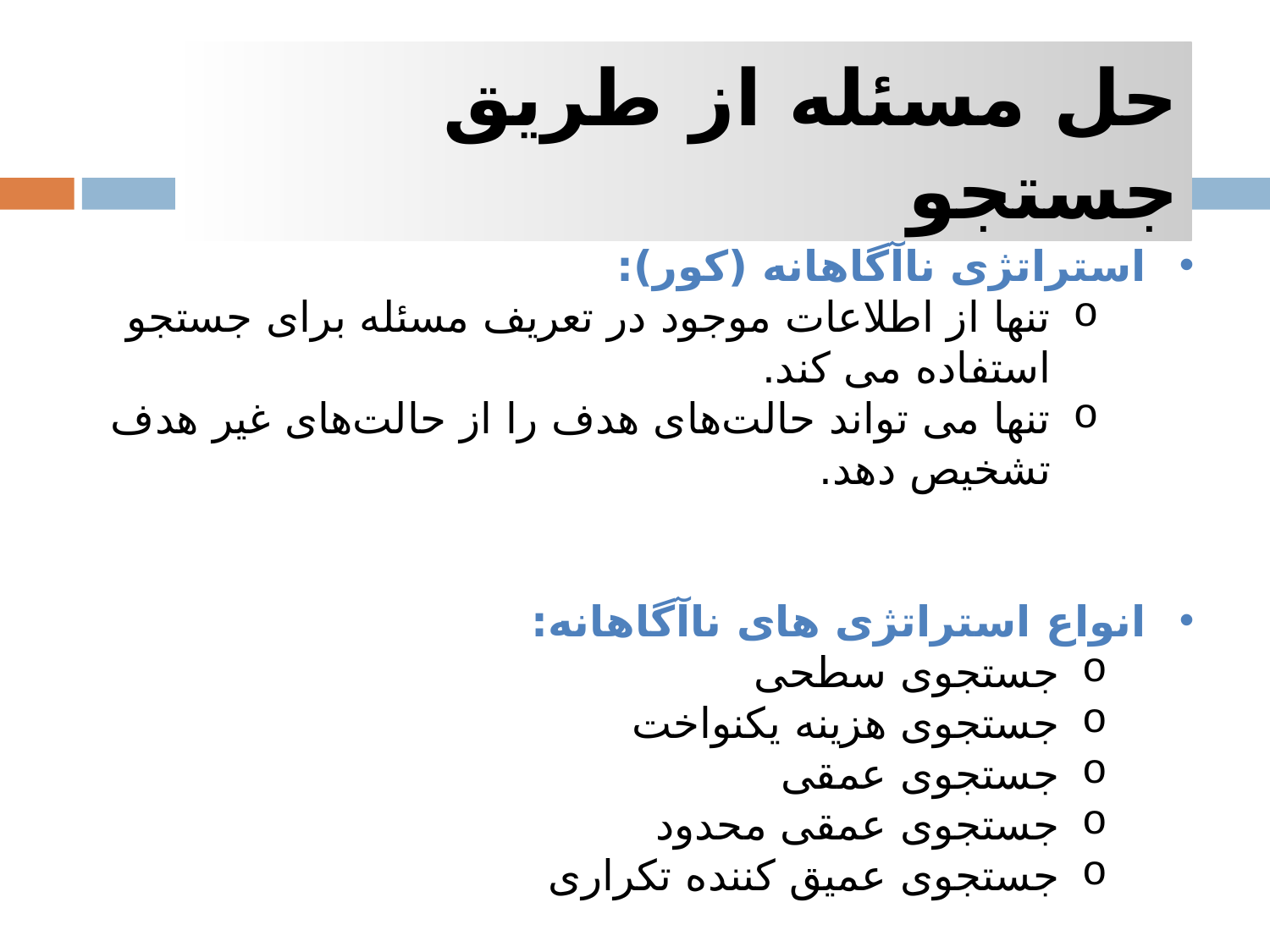

حل مسئله از طريق جستجو
استراتژی ناآگاهانه (کور):
تنها از اطلاعات موجود در تعریف مسئله برای جستجو استفاده می کند.
تنها می تواند حالت‌های هدف را از حالت‌های غير هدف تشخيص دهد.

انواع استراتژی های ناآگاهانه:
جستجوی سطحی
جستجوی هزینه یکنواخت
جستجوی عمقی
جستجوی عمقی محدود
جستجوی عميق کننده تکراری